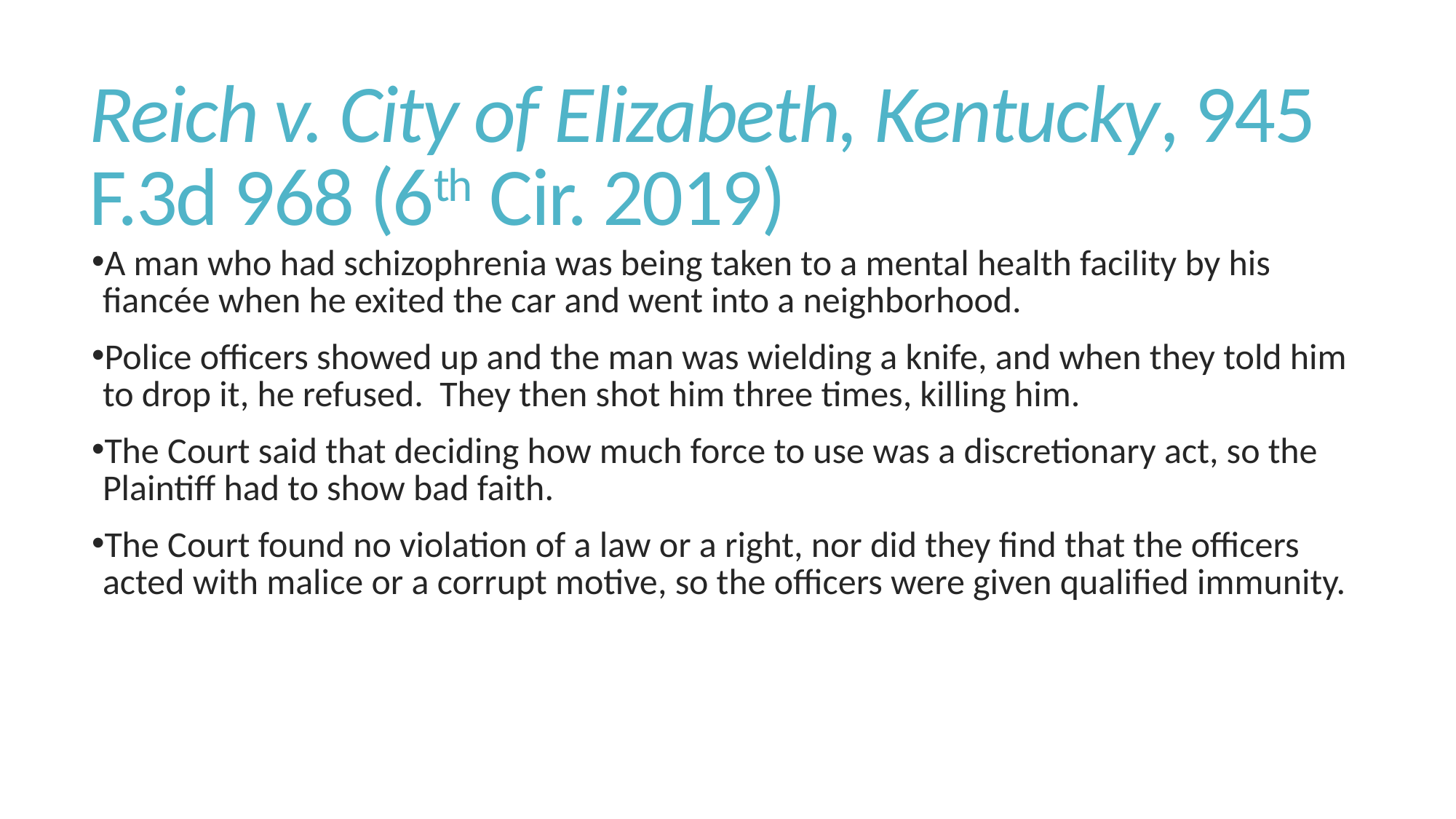

# Reich v. City of Elizabeth, Kentucky, 945 F.3d 968 (6th Cir. 2019)
A man who had schizophrenia was being taken to a mental health facility by his fiancée when he exited the car and went into a neighborhood.
Police officers showed up and the man was wielding a knife, and when they told him to drop it, he refused.  They then shot him three times, killing him.
The Court said that deciding how much force to use was a discretionary act, so the Plaintiff had to show bad faith.
The Court found no violation of a law or a right, nor did they find that the officers acted with malice or a corrupt motive, so the officers were given qualified immunity.